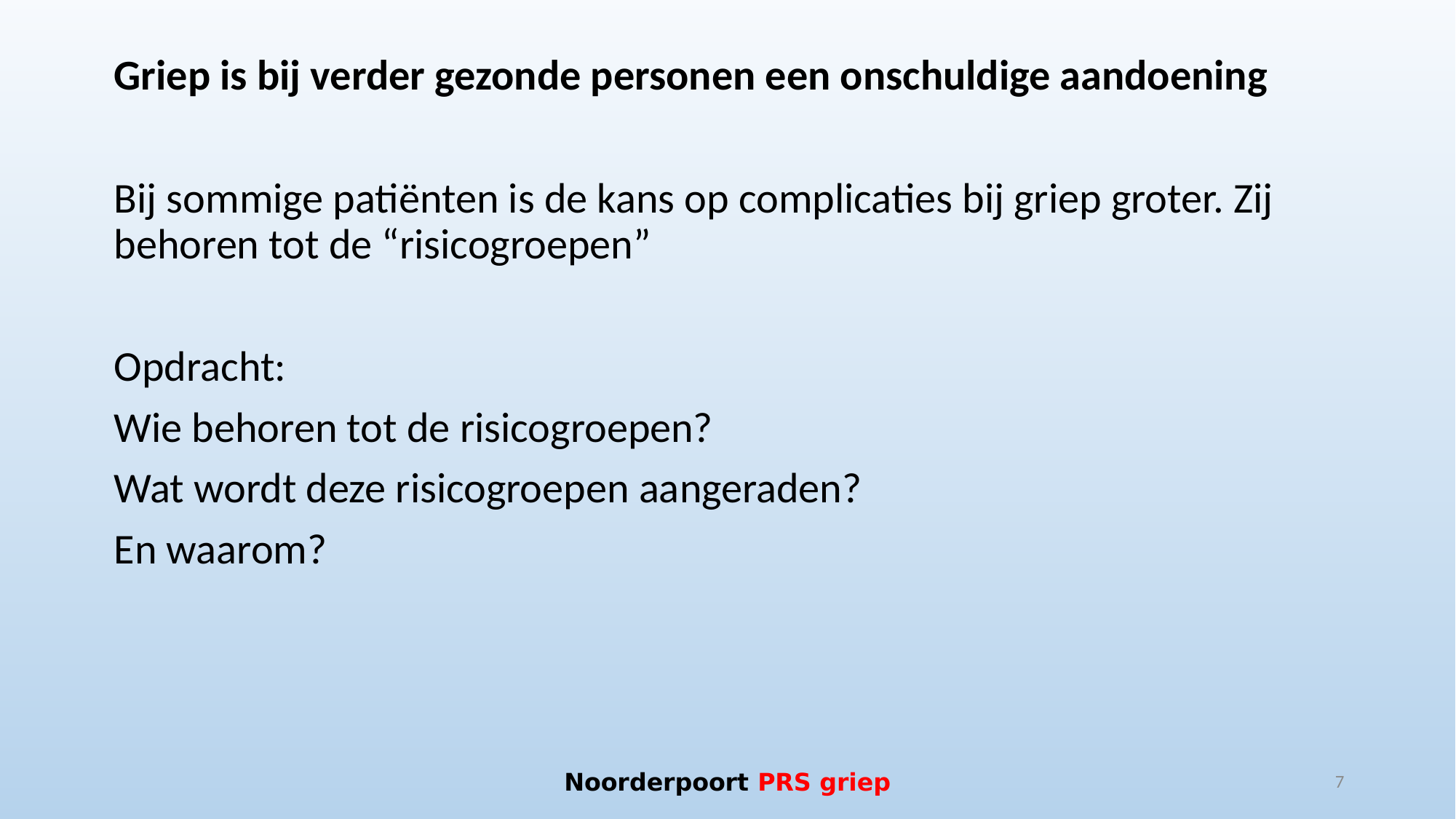

Griep is bij verder gezonde personen een onschuldige aandoening

Bij sommige patiënten is de kans op complicaties bij griep groter. Zij behoren tot de “risicogroepen”

Opdracht:
Wie behoren tot de risicogroepen?
Wat wordt deze risicogroepen aangeraden?
En waarom?
Noorderpoort PRS griep
7